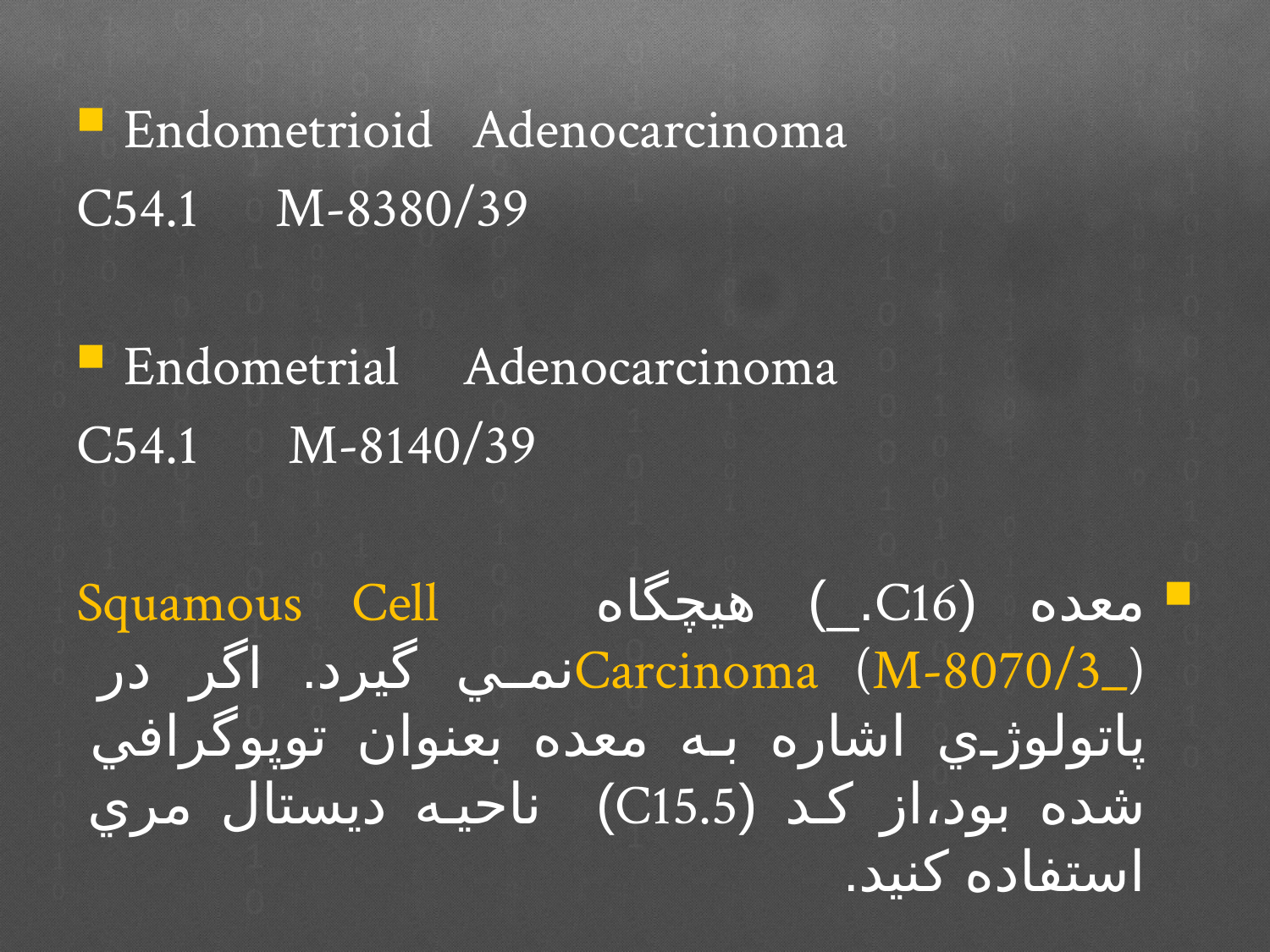

Endometrioid   Adenocarcinoma
C54.1      M-8380/39

Endometrial     Adenocarcinoma
C54.1       M-8140/39

معده (C16._) هيچگاه   Squamous Cell Carcinoma (M-8070/3_)نمي گيرد. اگر در پاتولوژي اشاره به معده بعنوان توپوگرافي شده بود،از كد (C15.5)  ناحيه ديستال مري استفاده كنيد.